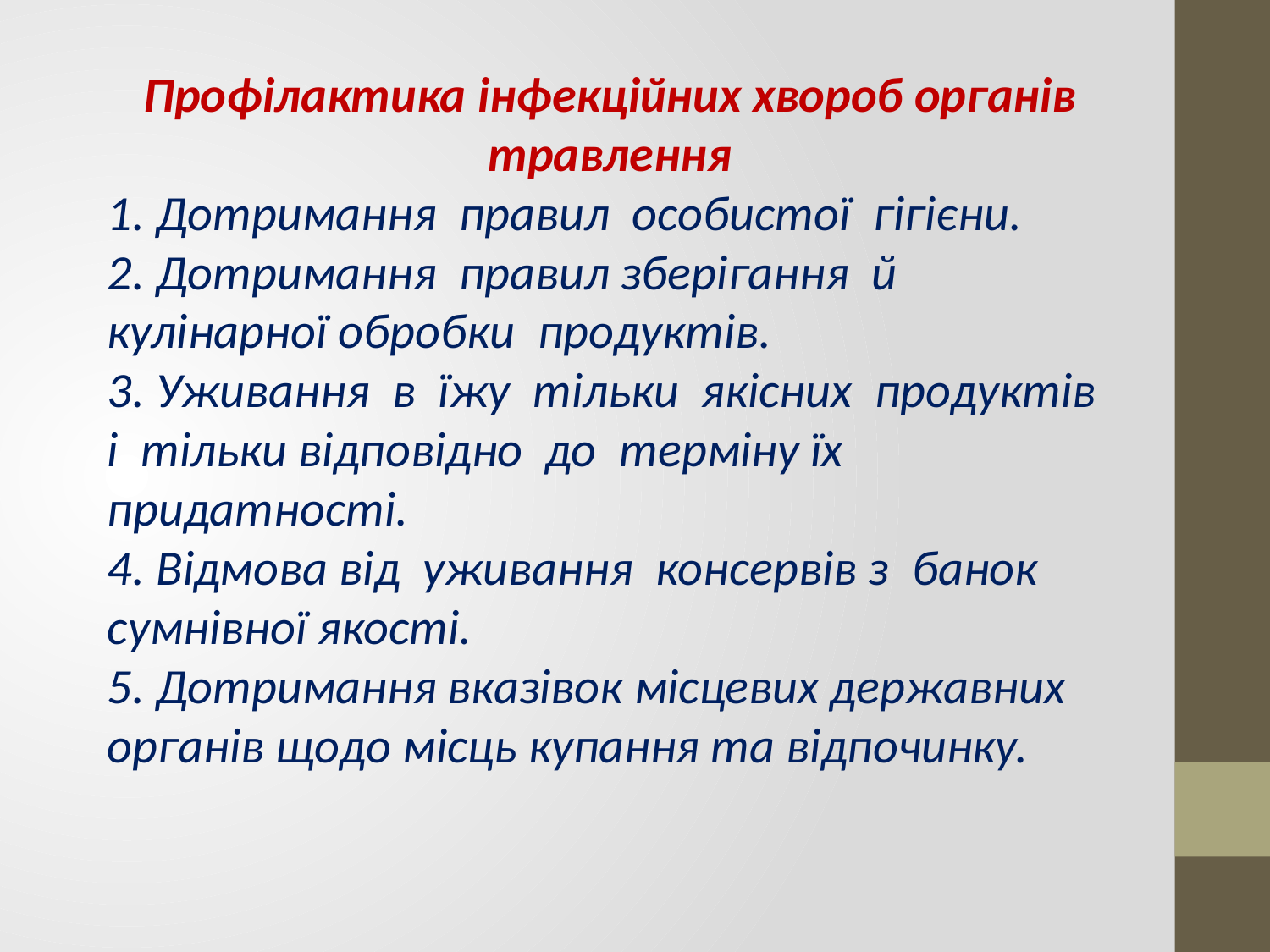

Профілактика інфекційних хвороб органів травлення
1. Дотримання  правил  особистої  гігієни.
2. Дотримання  правил зберігання  й  кулінарної обробки  продуктів.
3. Уживання  в  їжу  тільки  якісних  продуктів  і  тільки відповідно  до  терміну їх  придатності.
4. Відмова від  уживання  консервів з  банок сумнівної якості.
5. Дотримання вказівок місцевих державних органів щодо місць купання та відпочинку.